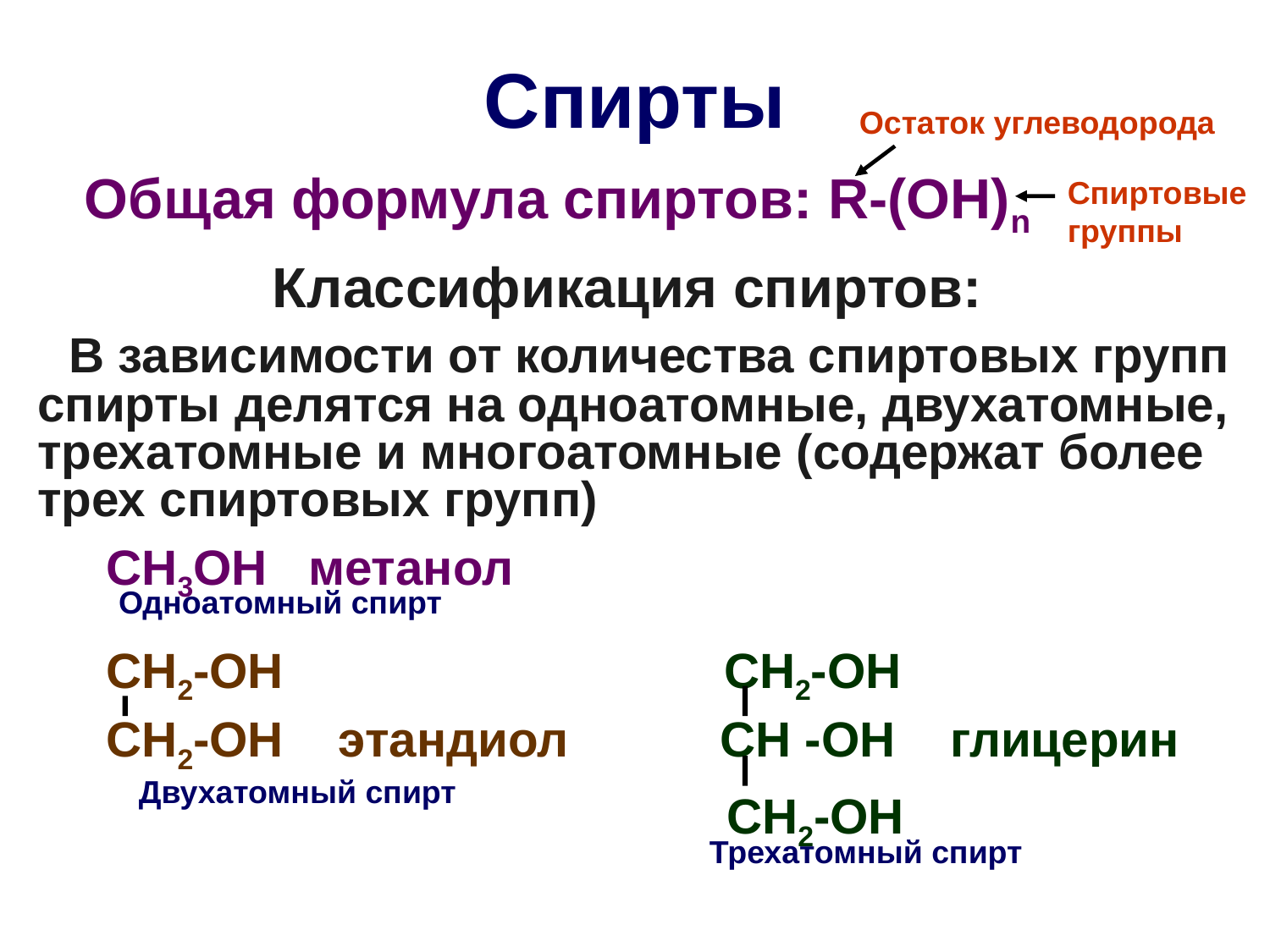

# Спирты
Остаток углеводорода

   Общая формула спиртов: R-(OH)n
               Классификация спиртов:
  В зависимости от количества спиртовых групп спирты делятся на одноатомные, двухатомные, трехатомные и многоатомные (содержат более трех спиртовых групп)
     СН3ОН   метанол
     СН2-ОН                                СН2-ОН
     СН2-ОН    этандиол           СН -ОН    глицерин
                                            СН2-ОН
Спиртовые      группы

Одноатомный спирт

Двухатомный спирт
Трехатомный спирт